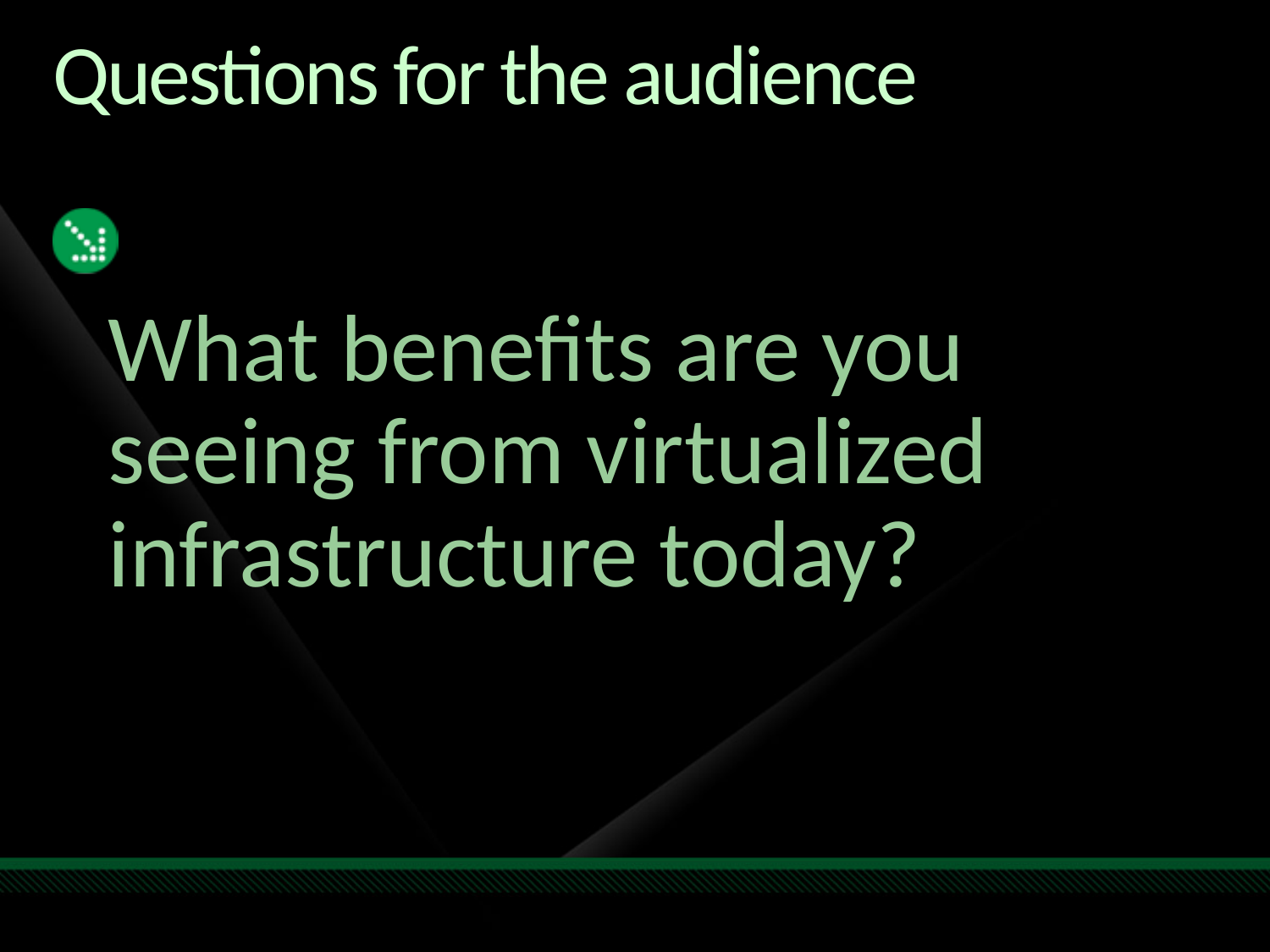

# Questions for the audience
What benefits are you seeing from virtualized infrastructure today?